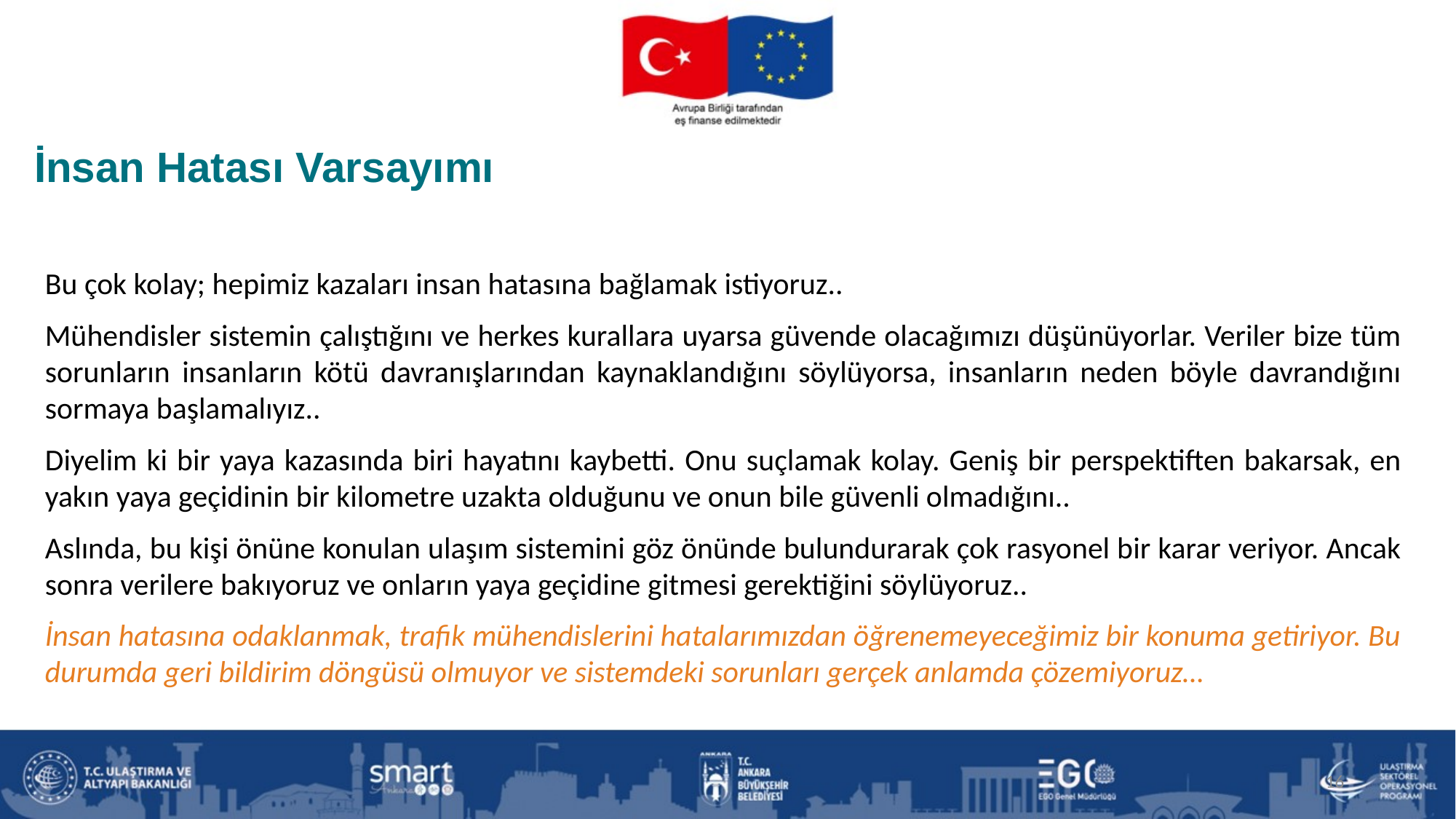

İnsan Hatası Varsayımı

Bu çok kolay; hepimiz kazaları insan hatasına bağlamak istiyoruz..
Mühendisler sistemin çalıştığını ve herkes kurallara uyarsa güvende olacağımızı düşünüyorlar. Veriler bize tüm sorunların insanların kötü davranışlarından kaynaklandığını söylüyorsa, insanların neden böyle davrandığını sormaya başlamalıyız..
Diyelim ki bir yaya kazasında biri hayatını kaybetti. Onu suçlamak kolay. Geniş bir perspektiften bakarsak, en yakın yaya geçidinin bir kilometre uzakta olduğunu ve onun bile güvenli olmadığını..
Aslında, bu kişi önüne konulan ulaşım sistemini göz önünde bulundurarak çok rasyonel bir karar veriyor. Ancak sonra verilere bakıyoruz ve onların yaya geçidine gitmesi gerektiğini söylüyoruz..
İnsan hatasına odaklanmak, trafik mühendislerini hatalarımızdan öğrenemeyeceğimiz bir konuma getiriyor. Bu durumda geri bildirim döngüsü olmuyor ve sistemdeki sorunları gerçek anlamda çözemiyoruz…

16